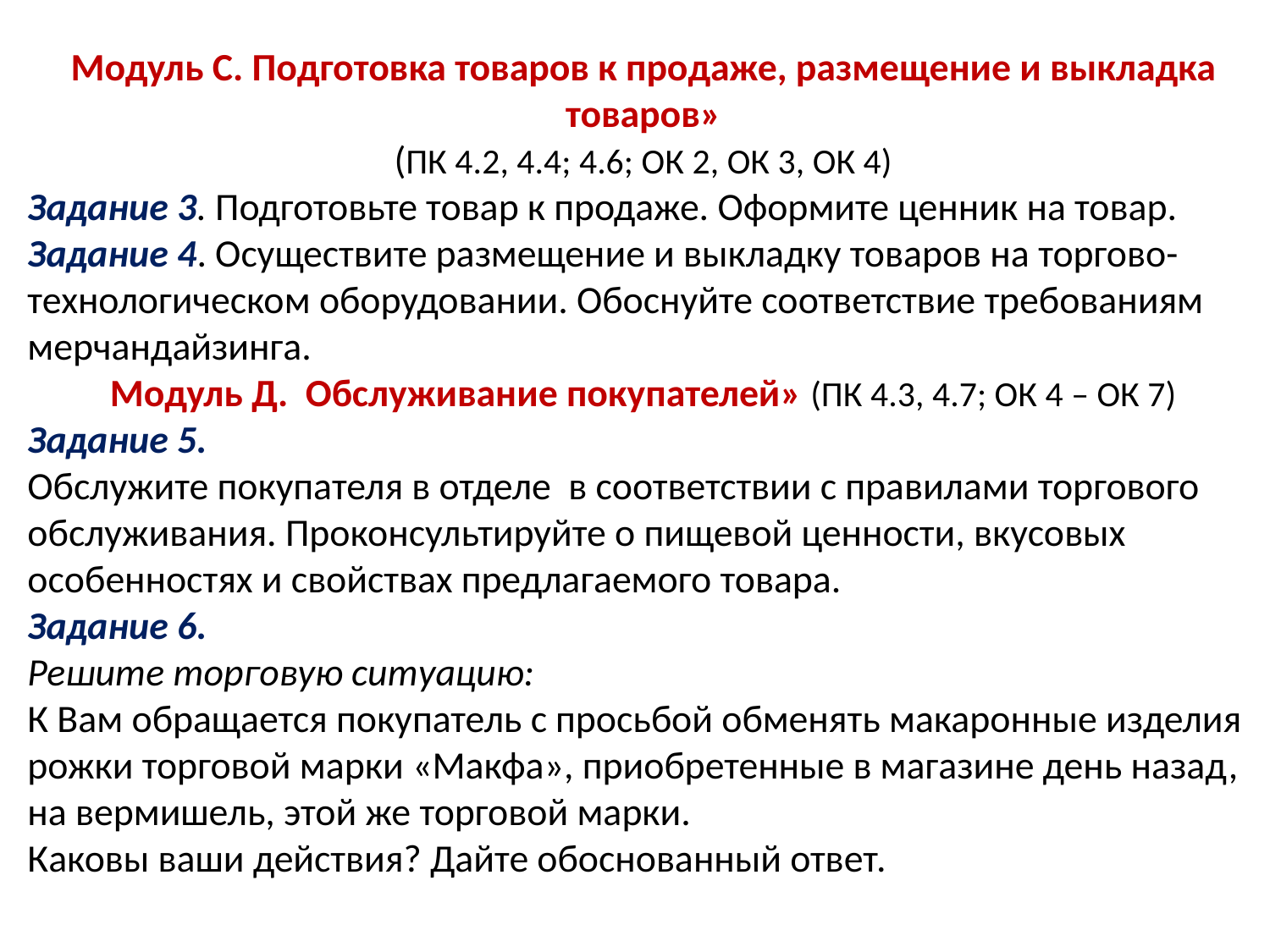

Модуль С. Подготовка товаров к продаже, размещение и выкладка товаров»
(ПК 4.2, 4.4; 4.6; ОК 2, ОК 3, ОК 4)
Задание 3. Подготовьте товар к продаже. Оформите ценник на товар.
Задание 4. Осуществите размещение и выкладку товаров на торгово-технологическом оборудовании. Обоснуйте соответствие требованиям мерчандайзинга.
Модуль Д.  Обслуживание покупателей» (ПК 4.3, 4.7; ОК 4 – ОК 7)
Задание 5.
Обслужите покупателя в отделе  в соответствии с правилами торгового обслуживания. Проконсультируйте о пищевой ценности, вкусовых особенностях и свойствах предлагаемого товара.
Задание 6.
Решите торговую ситуацию:
К Вам обращается покупатель с просьбой обменять макаронные изделия рожки торговой марки «Макфа», приобретенные в магазине день назад, на вермишель, этой же торговой марки.
Каковы ваши действия? Дайте обоснованный ответ.